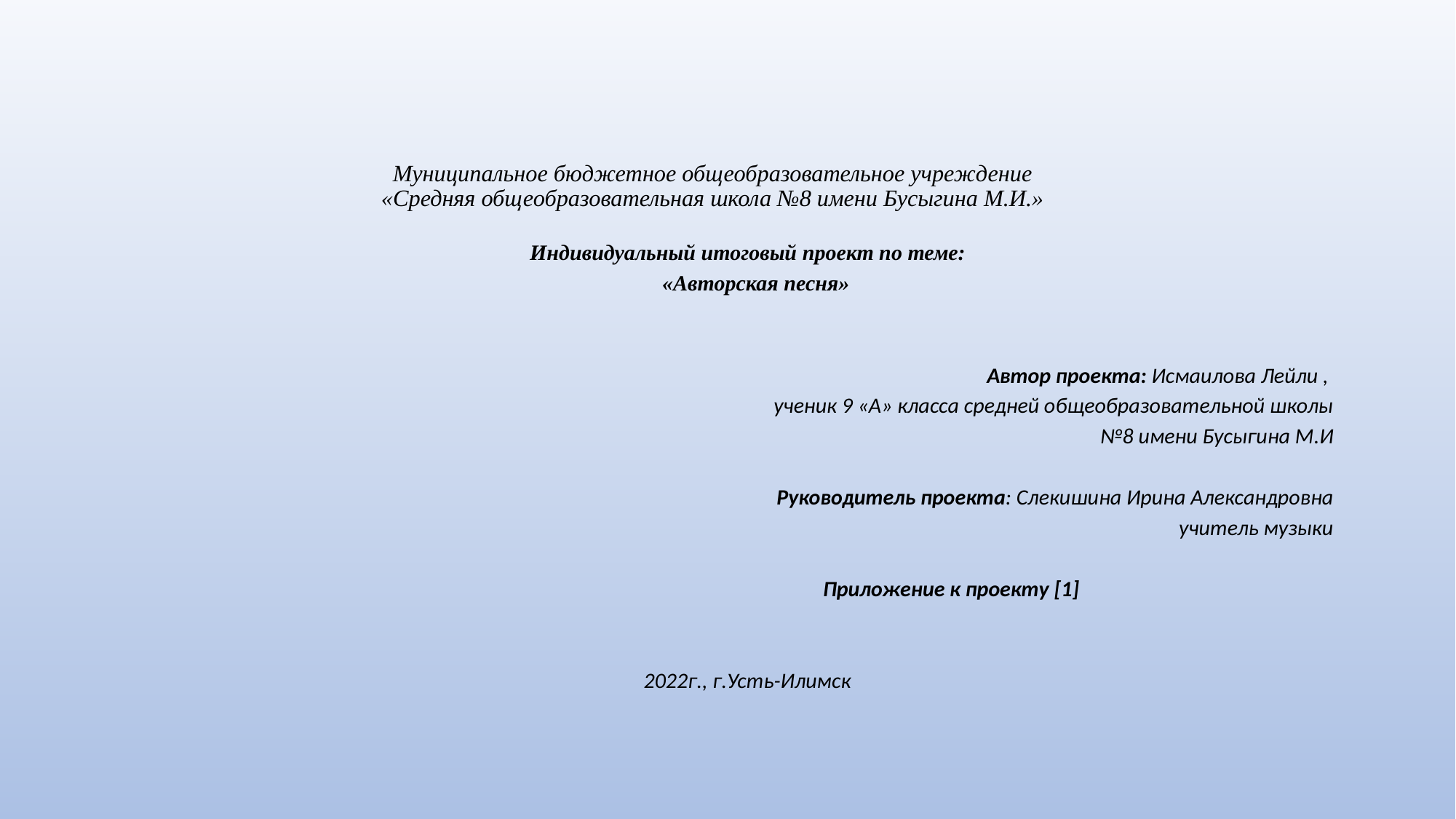

# Муниципальное бюджетное общеобразовательное учреждение «Средняя общеобразовательная школа №8 имени Бусыгина М.И.»
 Индивидуальный итоговый проект по теме:
    «Авторская песня»

Автор проекта: Исмаилова Лейли ,
ученик 9 «А» класса средней общеобразовательной школы
 №8 имени Бусыгина М.И

Руководитель проекта: Слекишина Ирина Александровна
учитель музыки

                                                                                    Приложение к проекту [1]

 2022г., г.Усть-Илимск